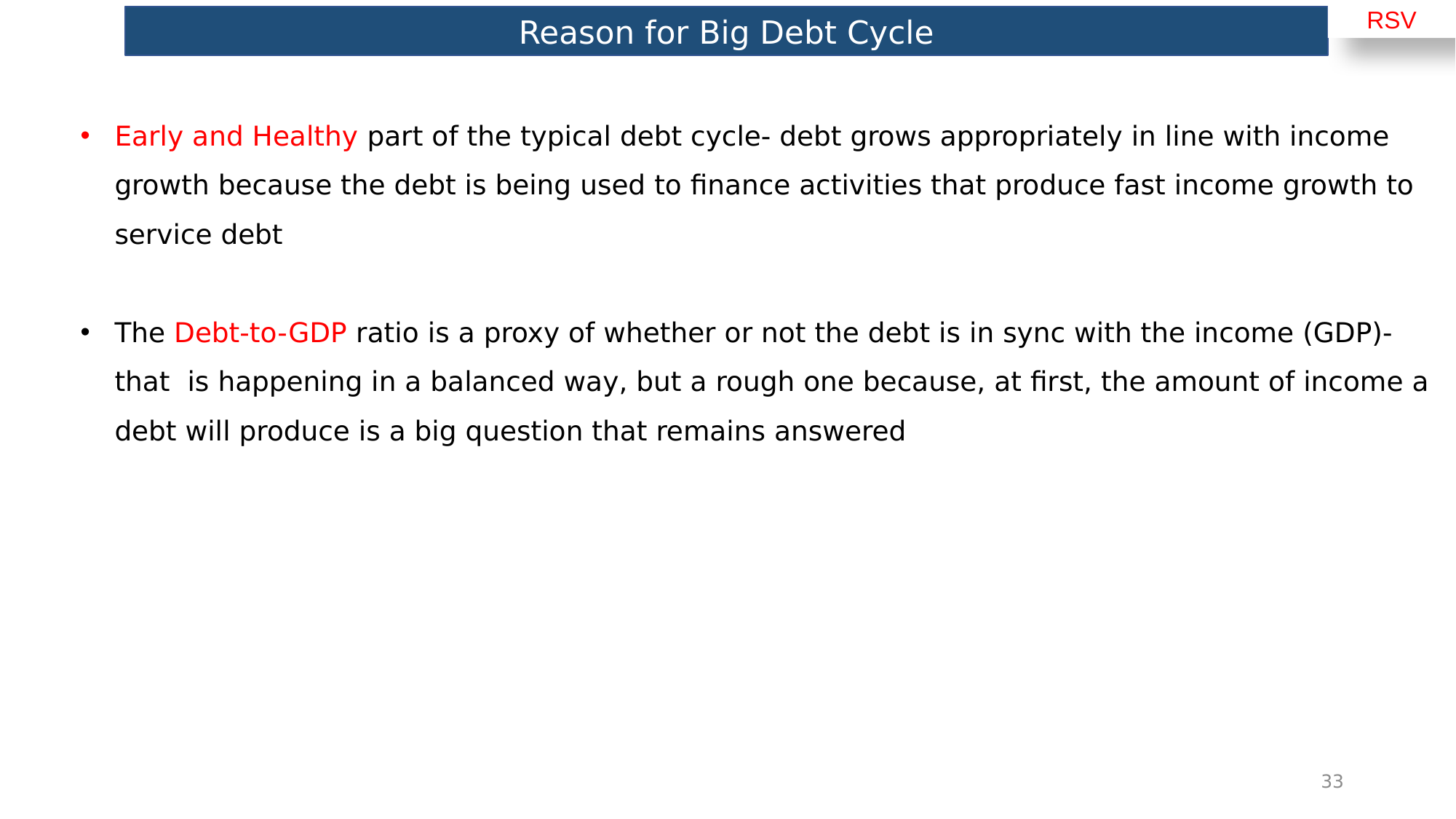

RSV
Reason for Big Debt Cycle
Early and Healthy part of the typical debt cycle- debt grows appropriately in line with income growth because the debt is being used to finance activities that produce fast income growth to service debt

The Debt-to-GDP ratio is a proxy of whether or not the debt is in sync with the income (GDP)-  that  is happening in a balanced way, but a rough one because, at first, the amount of income a debt will produce is a big question that remains answered

33